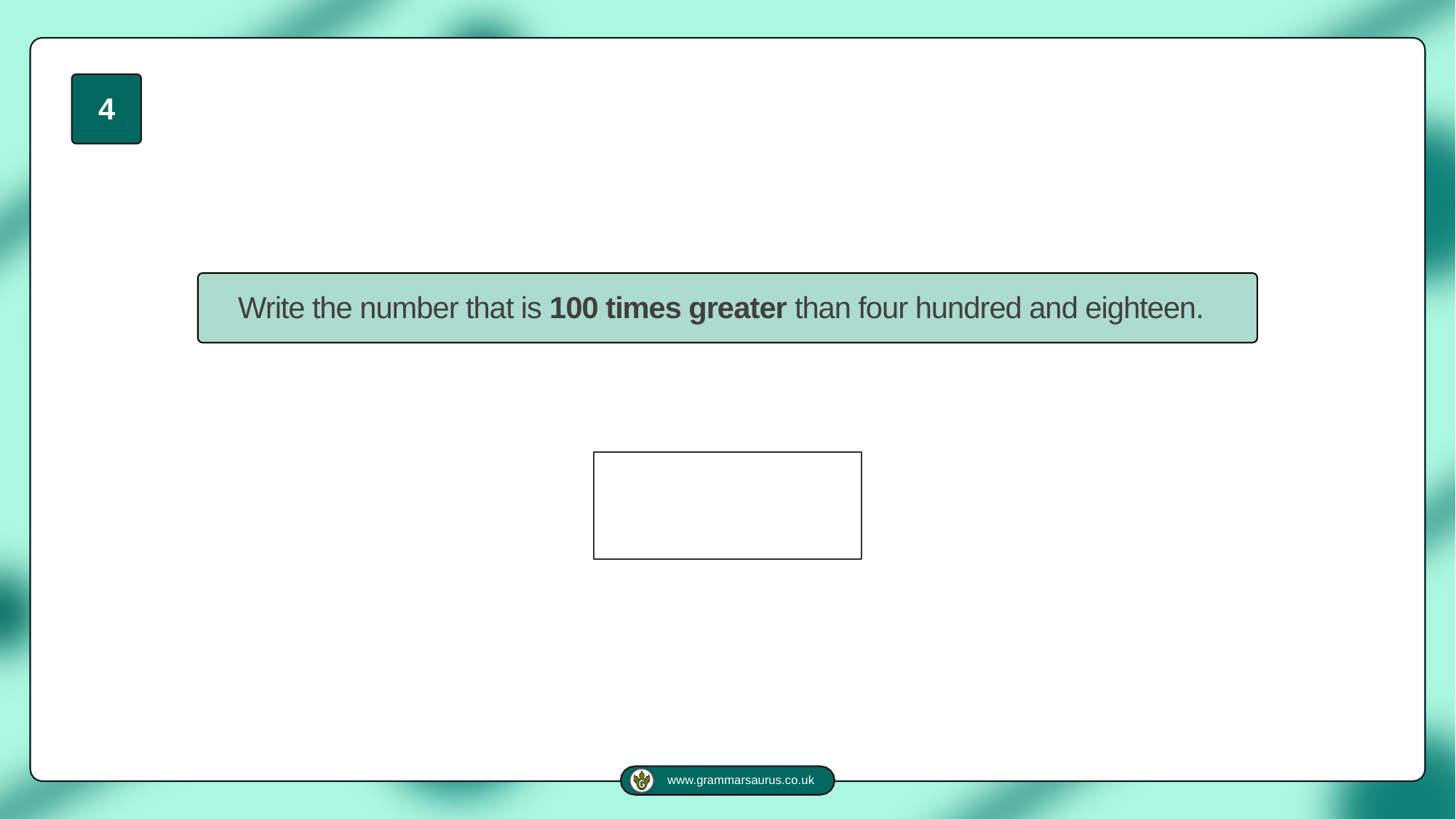

4

Write the number that is 100 times greater than four hundred and eighteen.
www.grammarsaurus.co.uk